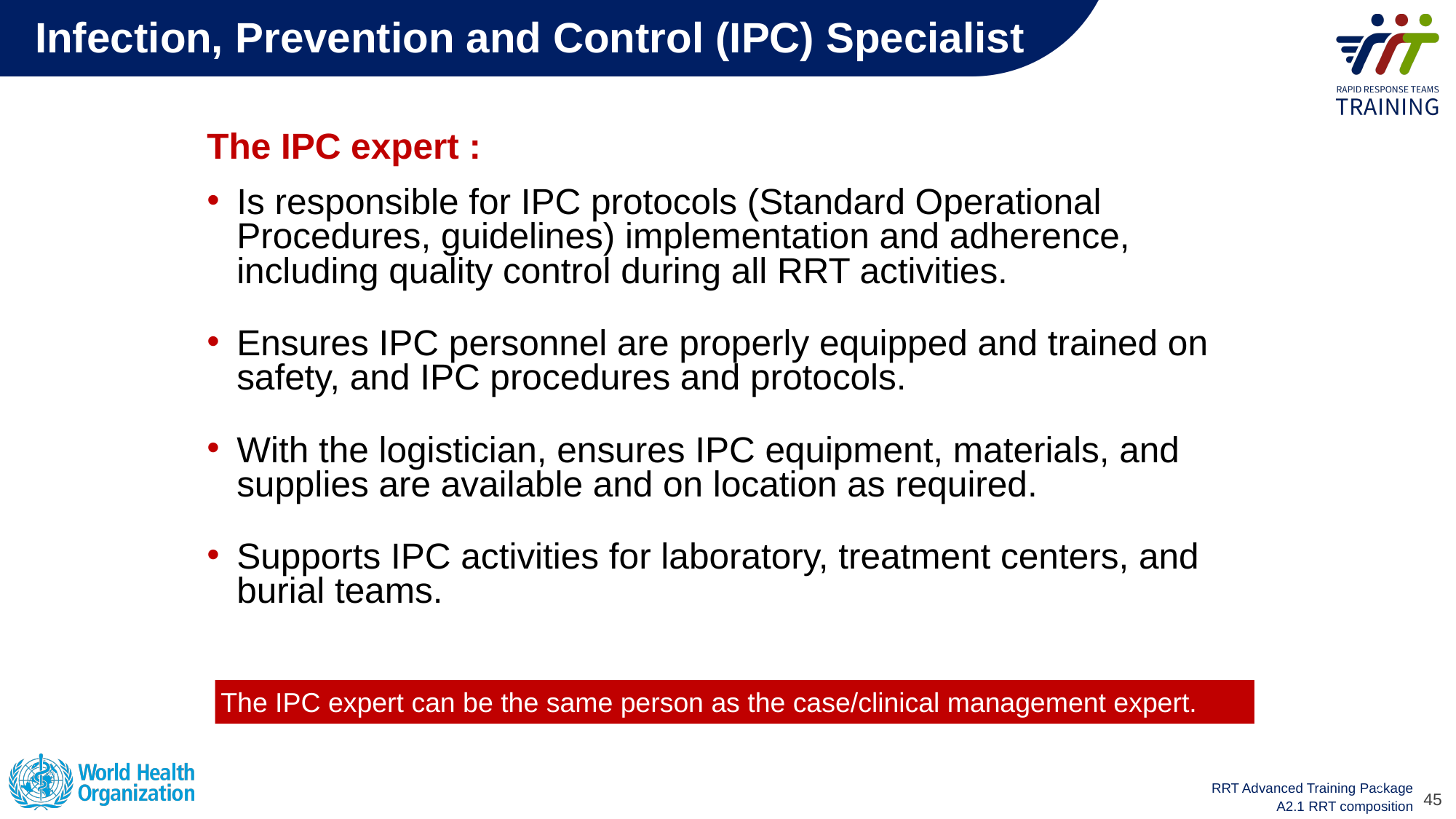

Infection, Prevention and Control (IPC) Specialist
The IPC expert :

Is responsible for IPC protocols (Standard Operational Procedures, guidelines) implementation and adherence, including quality control during all RRT activities.

Ensures IPC personnel are properly equipped and trained on safety, and IPC procedures and protocols.

With the logistician, ensures IPC equipment, materials, and supplies are available and on location as required.

Supports IPC activities for laboratory, treatment centers, and burial teams.
The IPC expert can be the same person as the case/clinical management expert.
45